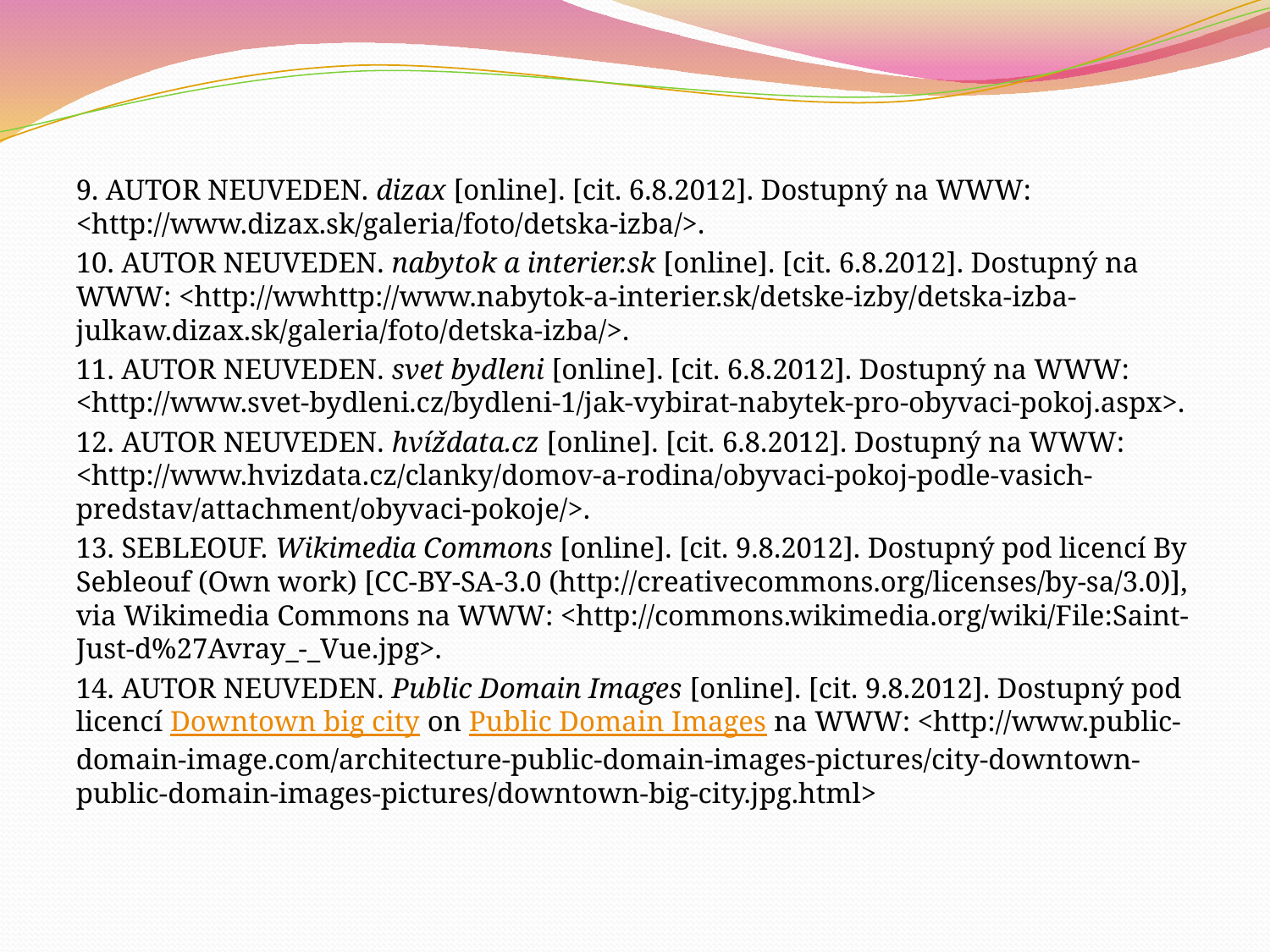

9. AUTOR NEUVEDEN. dizax [online]. [cit. 6.8.2012]. Dostupný na WWW: <http://www.dizax.sk/galeria/foto/detska-izba/>.
10. AUTOR NEUVEDEN. nabytok a interier.sk [online]. [cit. 6.8.2012]. Dostupný na WWW: <http://wwhttp://www.nabytok-a-interier.sk/detske-izby/detska-izba-julkaw.dizax.sk/galeria/foto/detska-izba/>.
11. AUTOR NEUVEDEN. svet bydleni [online]. [cit. 6.8.2012]. Dostupný na WWW: <http://www.svet-bydleni.cz/bydleni-1/jak-vybirat-nabytek-pro-obyvaci-pokoj.aspx>.
12. AUTOR NEUVEDEN. hvíždata.cz [online]. [cit. 6.8.2012]. Dostupný na WWW: <http://www.hvizdata.cz/clanky/domov-a-rodina/obyvaci-pokoj-podle-vasich-predstav/attachment/obyvaci-pokoje/>.
13. SEBLEOUF. Wikimedia Commons [online]. [cit. 9.8.2012]. Dostupný pod licencí By Sebleouf (Own work) [CC-BY-SA-3.0 (http://creativecommons.org/licenses/by-sa/3.0)], via Wikimedia Commons na WWW: <http://commons.wikimedia.org/wiki/File:Saint-Just-d%27Avray_-_Vue.jpg>.
14. AUTOR NEUVEDEN. Public Domain Images [online]. [cit. 9.8.2012]. Dostupný pod licencí Downtown big city on Public Domain Images na WWW: <http://www.public-domain-image.com/architecture-public-domain-images-pictures/city-downtown-public-domain-images-pictures/downtown-big-city.jpg.html>